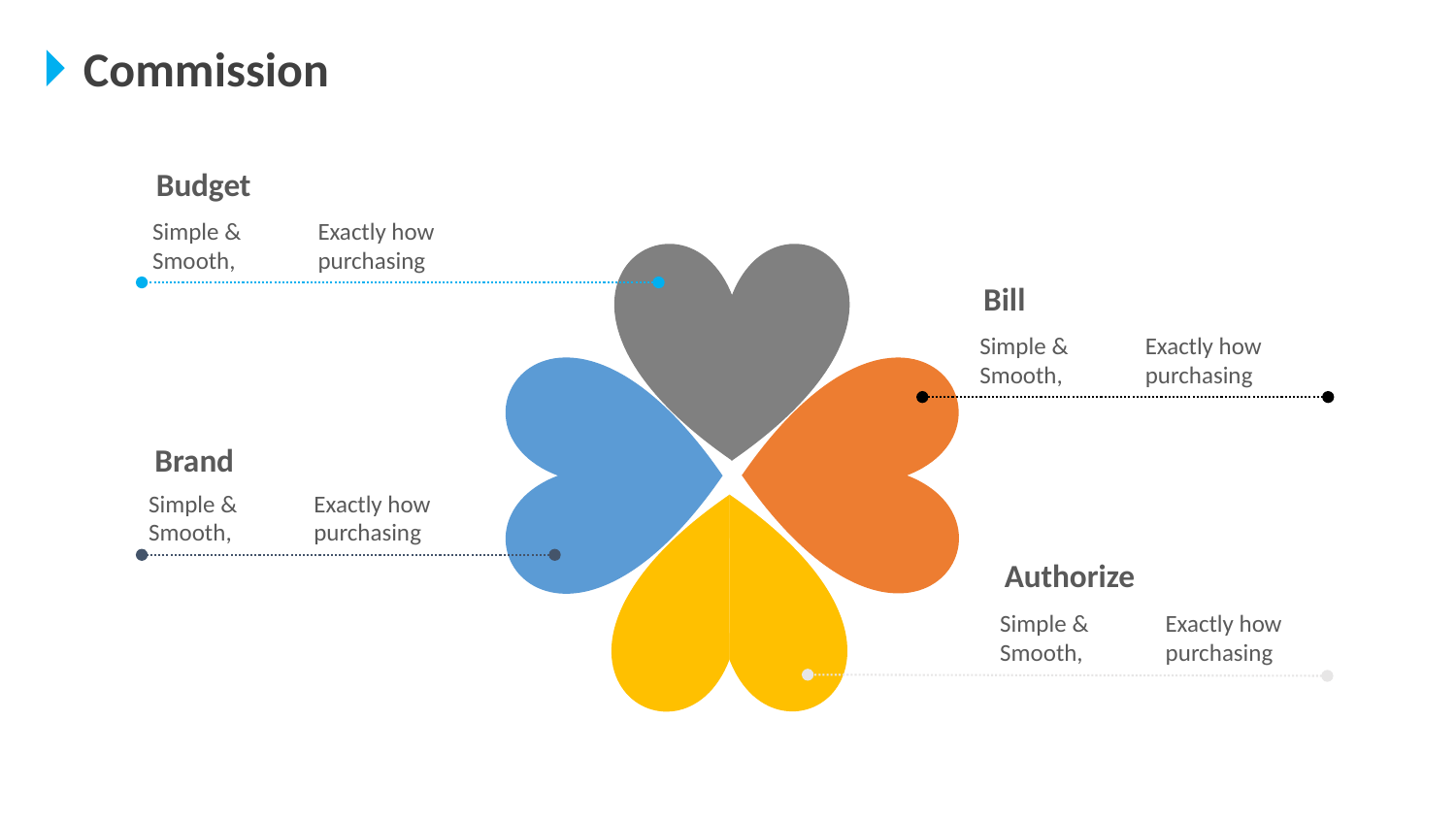

Commission

Budget
Exactly how purchasing
Simple & Smooth,

Bill
Exactly how purchasing
Simple & Smooth,

Brand
Exactly how purchasing
Simple & Smooth,

Authorize
Exactly how purchasing
Simple & Smooth,